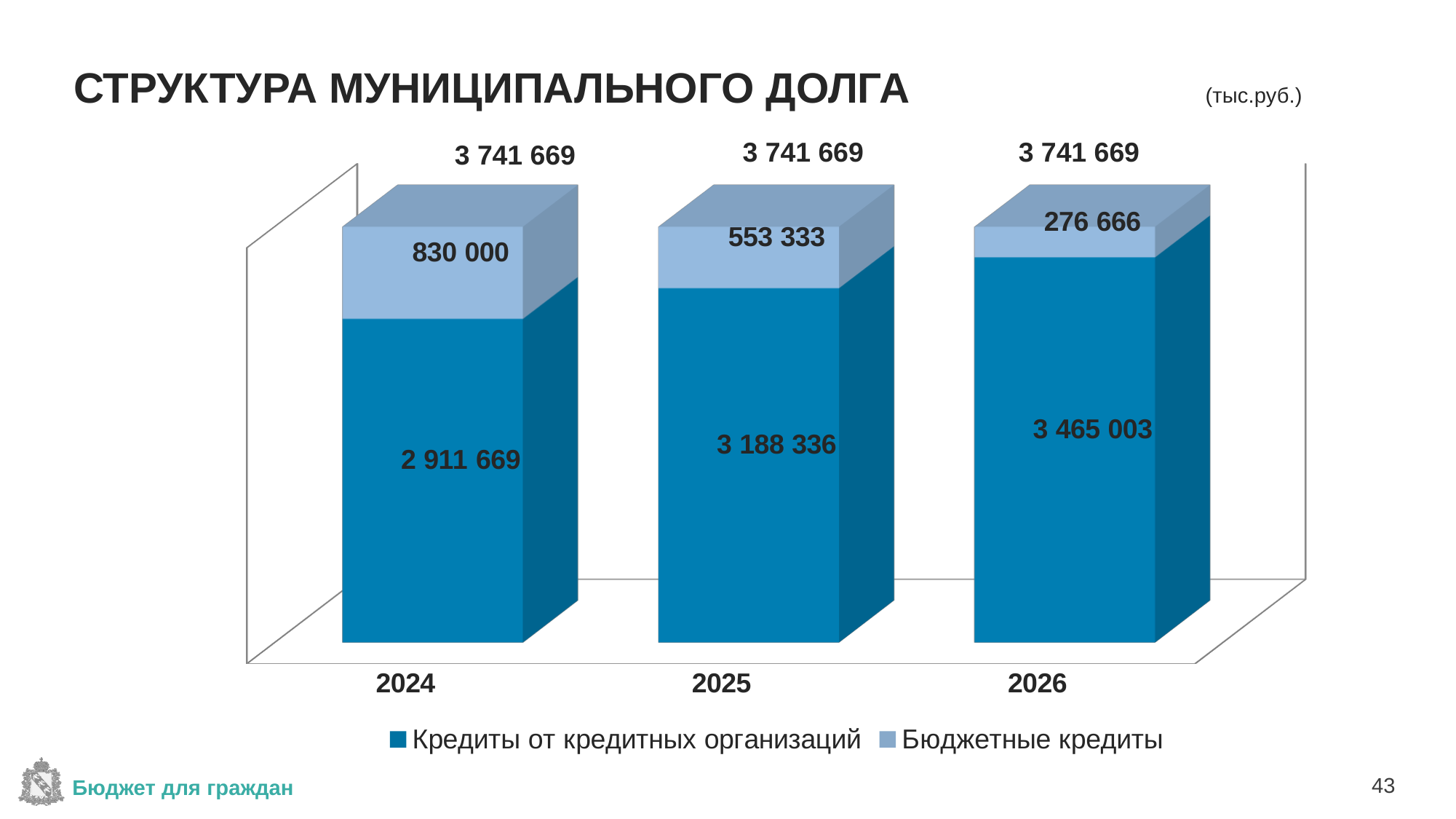

# СТРУКТУРА МУНИЦИПАЛЬНОГО ДОЛГА                         (тыс.руб.)
3 741 669
3 741 669
3 741 669

[unsupported chart]